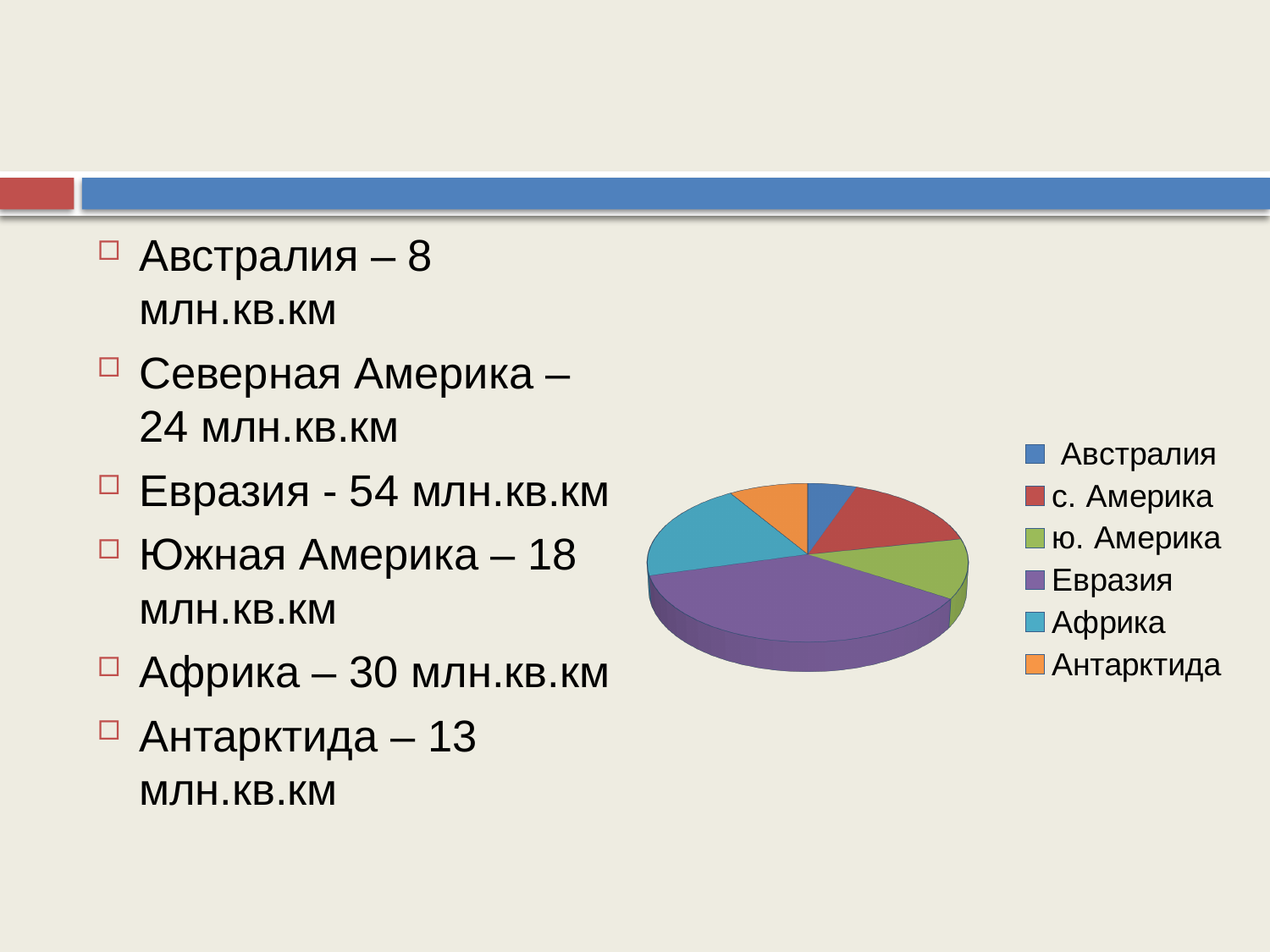

#
Австралия – 8 млн.кв.км
Северная Америка – 24 млн.кв.км
Евразия - 54 млн.кв.км
Южная Америка – 18 млн.кв.км
Африка – 30 млн.кв.км
Антарктида – 13 млн.кв.км

[unsupported chart]